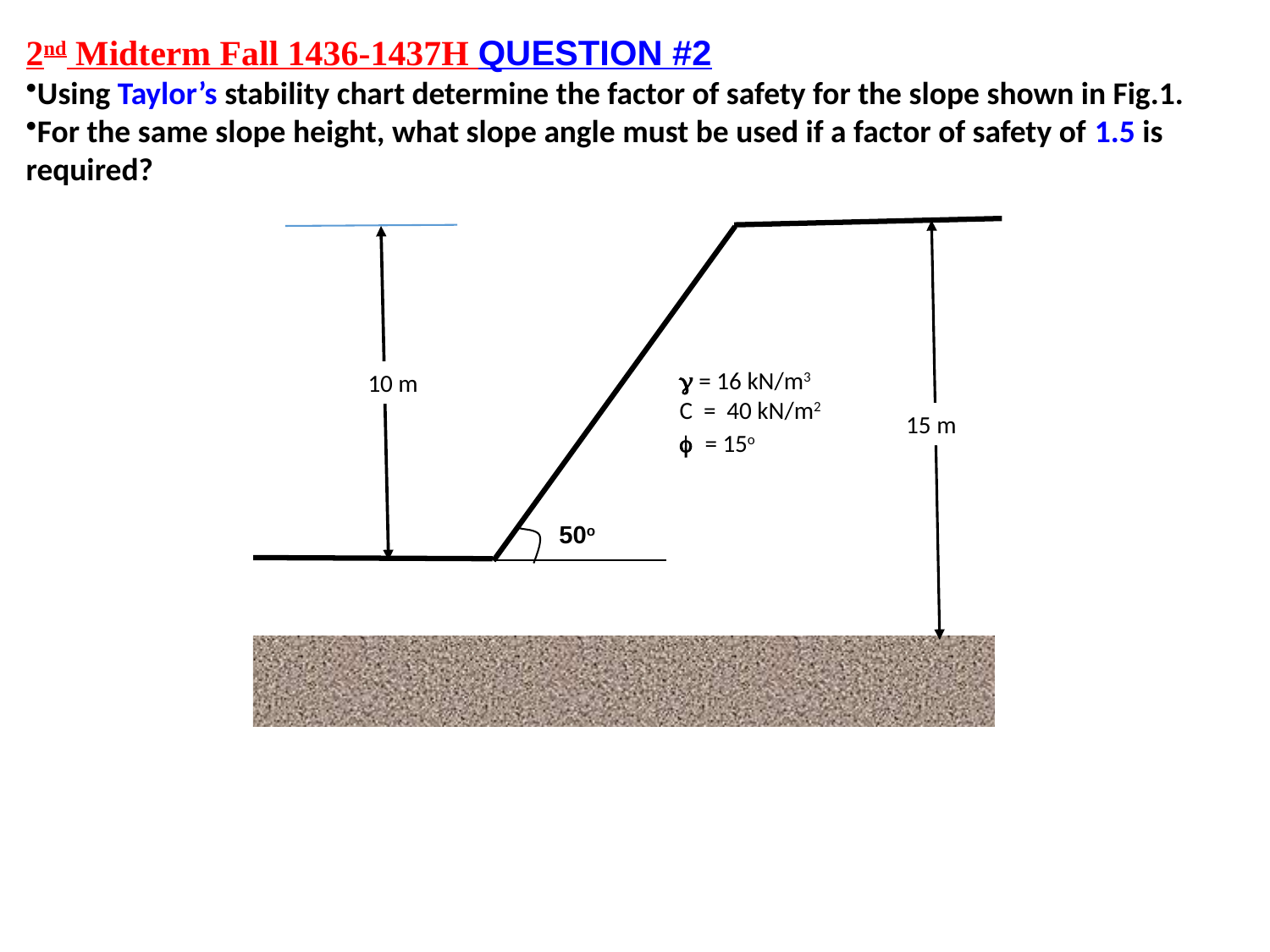

2nd Midterm Fall 1436-1437H QUESTION #2
Using Taylor’s stability chart determine the factor of safety for the slope shown in Fig.1.
For the same slope height, what slope angle must be used if a factor of safety of 1.5 is required?

γ = 16 kN/m3
C  =  40 kN/m2
φ = 15o
10 m
15 m
50o